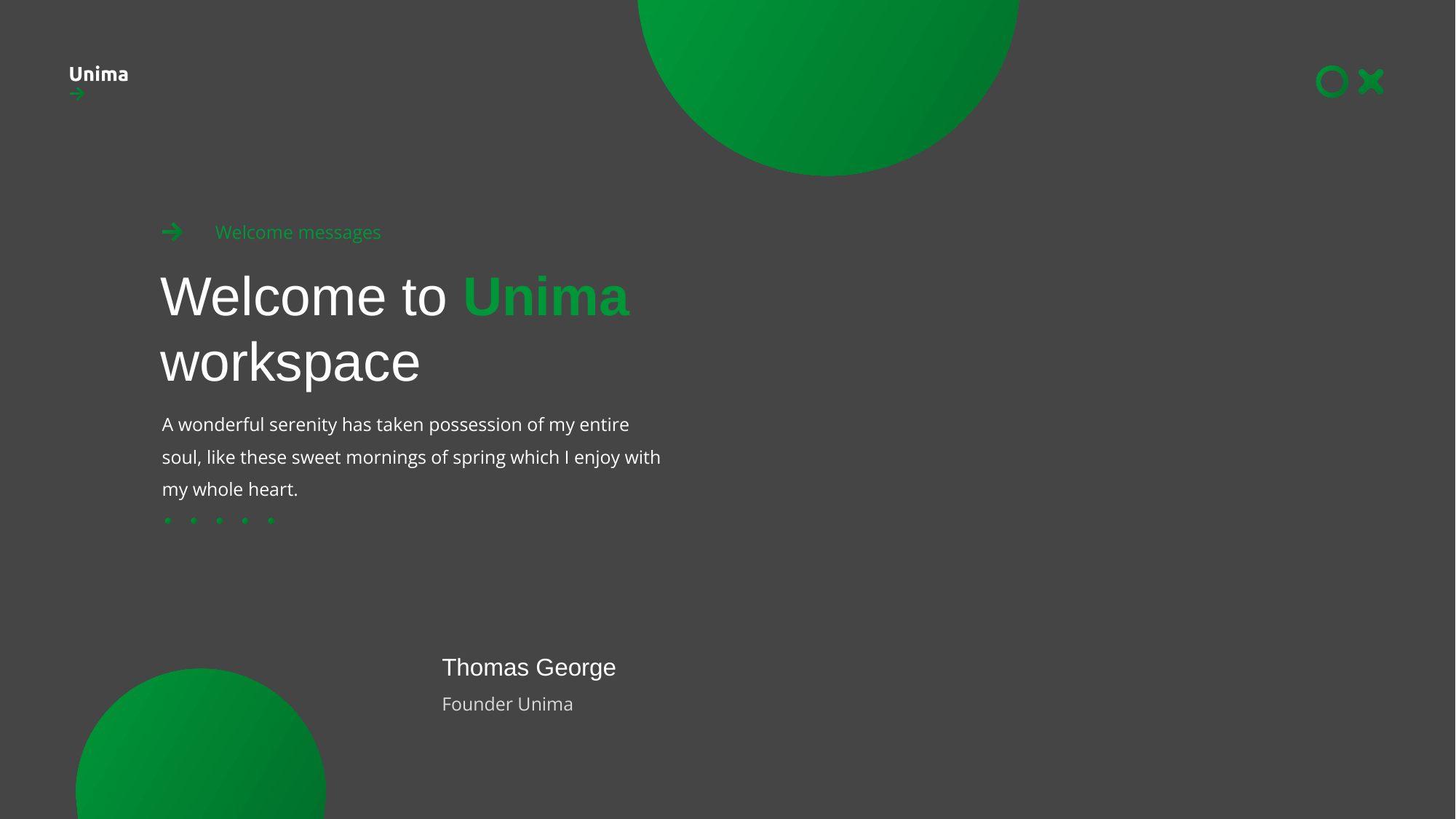

Welcome messages

Welcome to Unima
workspace
A wonderful serenity has taken possession of my entire soul, like these sweet mornings of spring which I enjoy with my whole heart.

Thomas George

Founder Unima